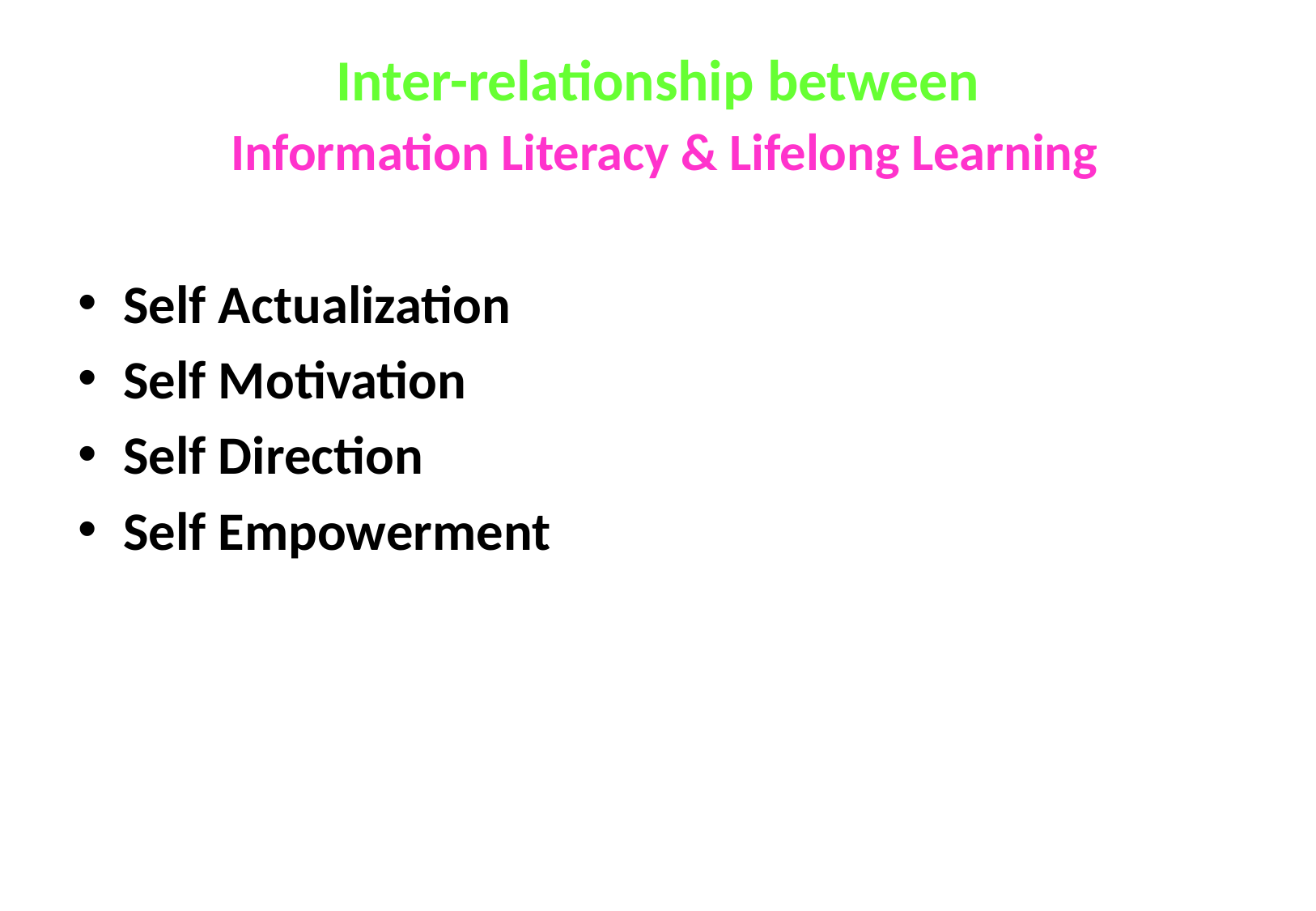

# Inter-relationship between Information Literacy & Lifelong Learning
Self Actualization
Self Motivation
Self Direction
Self Empowerment